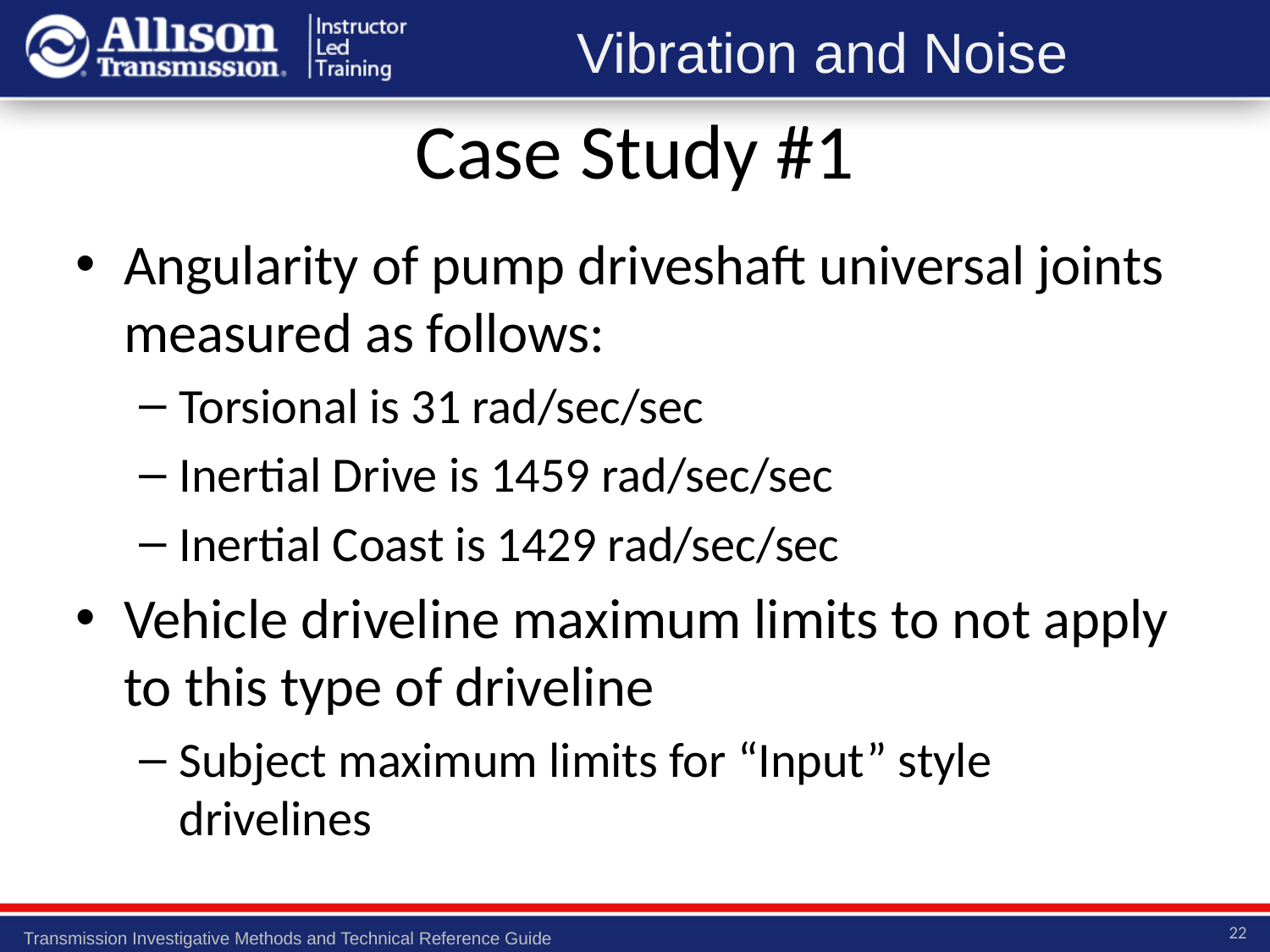

Case Study #1
Angularity of pump driveshaft universal joints measured as follows:
Torsional is 31 rad/sec/sec
Inertial Drive is 1459 rad/sec/sec
Inertial Coast is 1429 rad/sec/sec
Vehicle driveline maximum limits to not apply to this type of driveline
Subject maximum limits for “Input” style drivelines
22